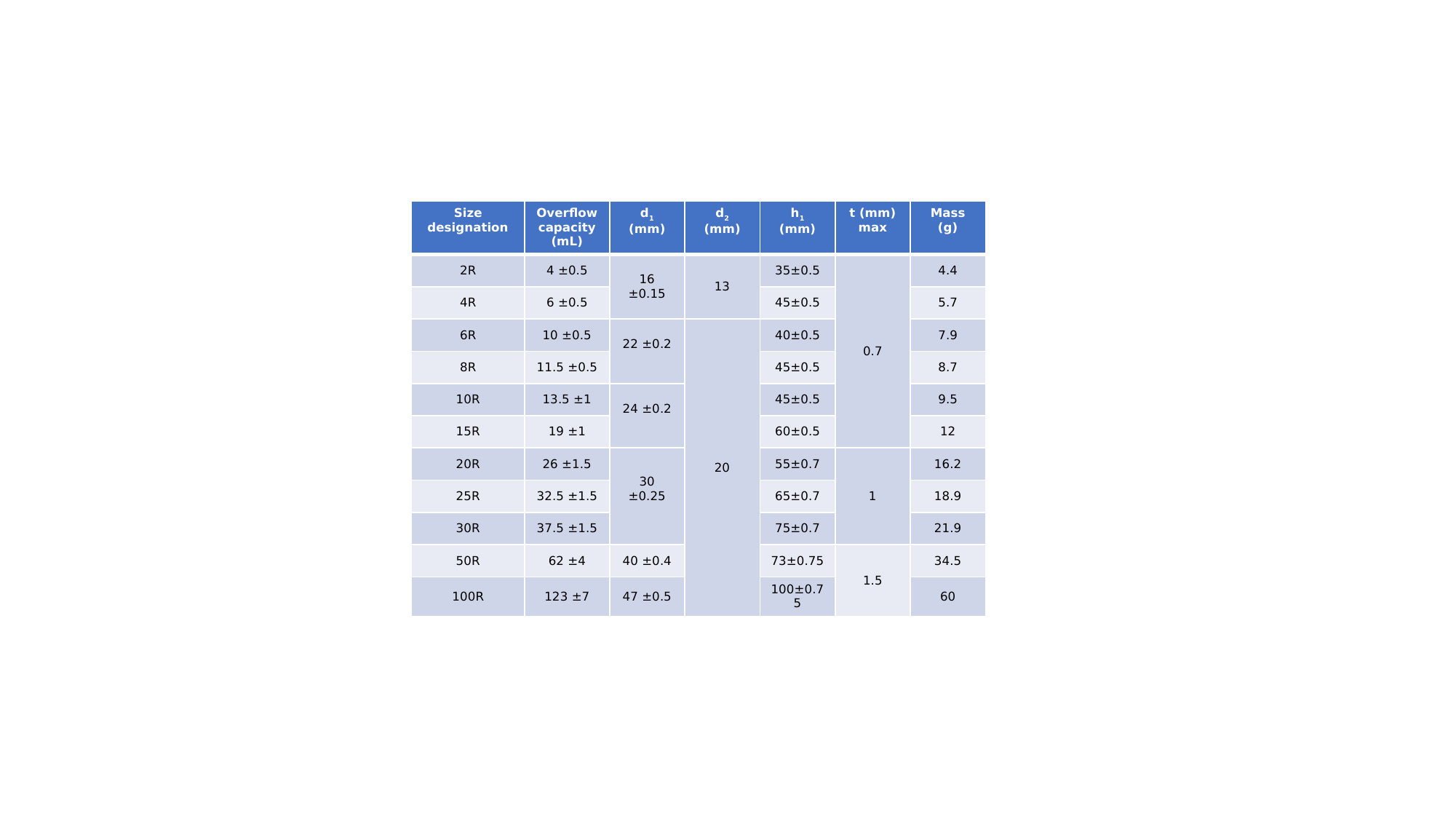

| Size designation | Overflow capacity (mL) | d1 (mm) | d2 (mm) | h1 (mm) | t (mm) max | Mass (g) |
| --- | --- | --- | --- | --- | --- | --- |
| 2R | 4 ±0.5 | 16 ±0.15 | 13 | 35±0.5 | 0.7 | 4.4 |
| 4R | 6 ±0.5 |  |  | 45±0.5 |  | 5.7 |
| 6R | 10 ±0.5 | 22 ±0.2 | 20 | 40±0.5 |  | 7.9 |
| 8R | 11.5 ±0.5 |  |  | 45±0.5 |  | 8.7 |
| 10R | 13.5 ±1 | 24 ±0.2 |  | 45±0.5 |  | 9.5 |
| 15R | 19 ±1 |  |  | 60±0.5 |  | 12 |
| 20R | 26 ±1.5 | 30 ±0.25 |  | 55±0.7 | 1 | 16.2 |
| 25R | 32.5 ±1.5 |  |  | 65±0.7 |  | 18.9 |
| 30R | 37.5 ±1.5 |  |  | 75±0.7 |  | 21.9 |
| 50R | 62 ±4 | 40 ±0.4 |  | 73±0.75 | 1.5 | 34.5 |
| 100R | 123 ±7 | 47 ±0.5 |  | 100±0.75 |  | 60 |